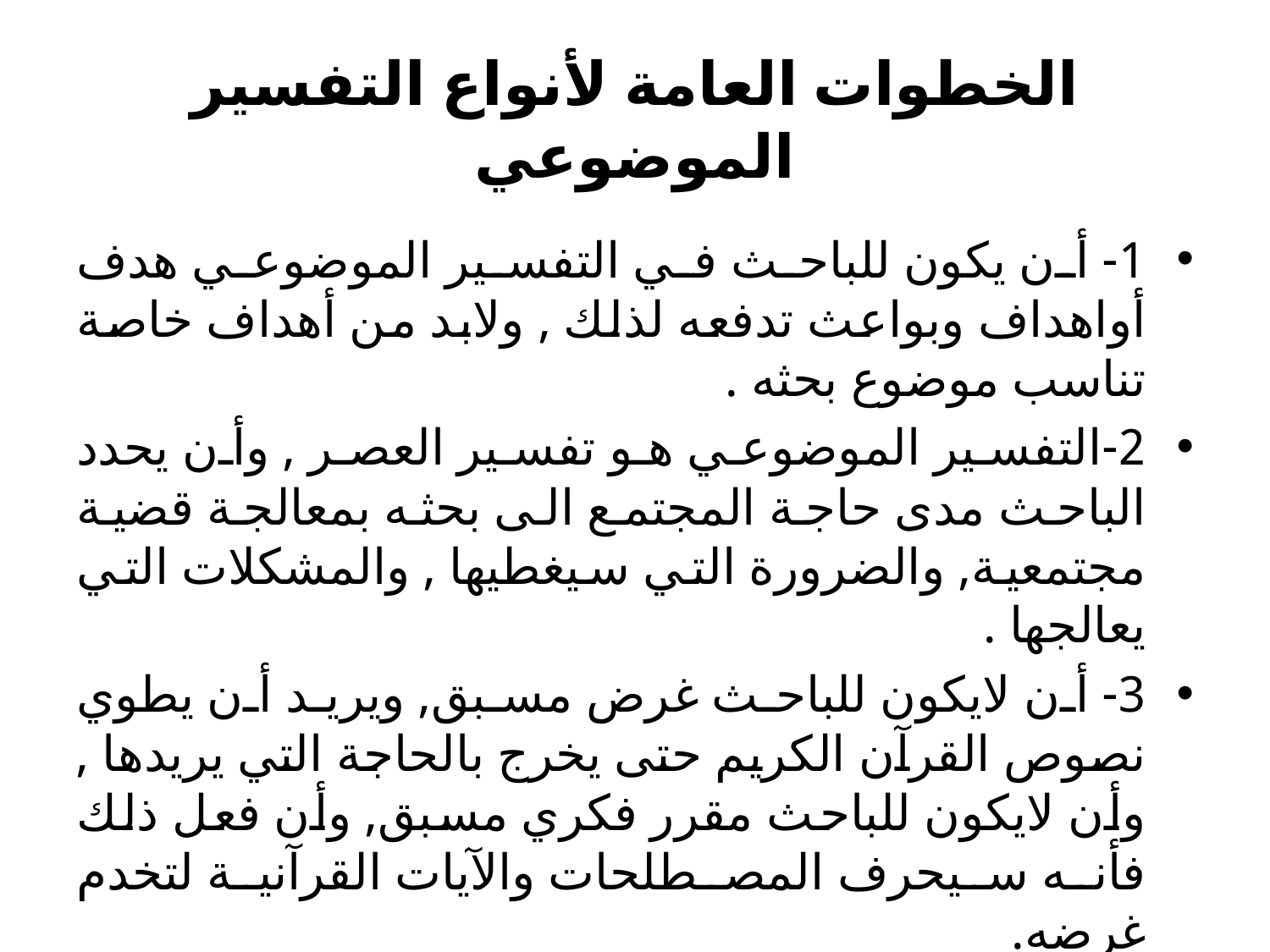

# الخطوات العامة لأنواع التفسير الموضوعي
1- أن يكون للباحث في التفسير الموضوعي هدف أواهداف وبواعث تدفعه لذلك , ولابد من أهداف خاصة تناسب موضوع بحثه .
2-التفسير الموضوعي هو تفسير العصر , وأن يحدد الباحث مدى حاجة المجتمع الى بحثه بمعالجة قضية مجتمعية, والضرورة التي سيغطيها , والمشكلات التي يعالجها .
3- أن لايكون للباحث غرض مسبق, ويريد أن يطوي نصوص القرآن الكريم حتى يخرج بالحاجة التي يريدها , وأن لايكون للباحث مقرر فكري مسبق, وأن فعل ذلك فأنه سيحرف المصطلحات والآيات القرآنية لتخدم غرضه.